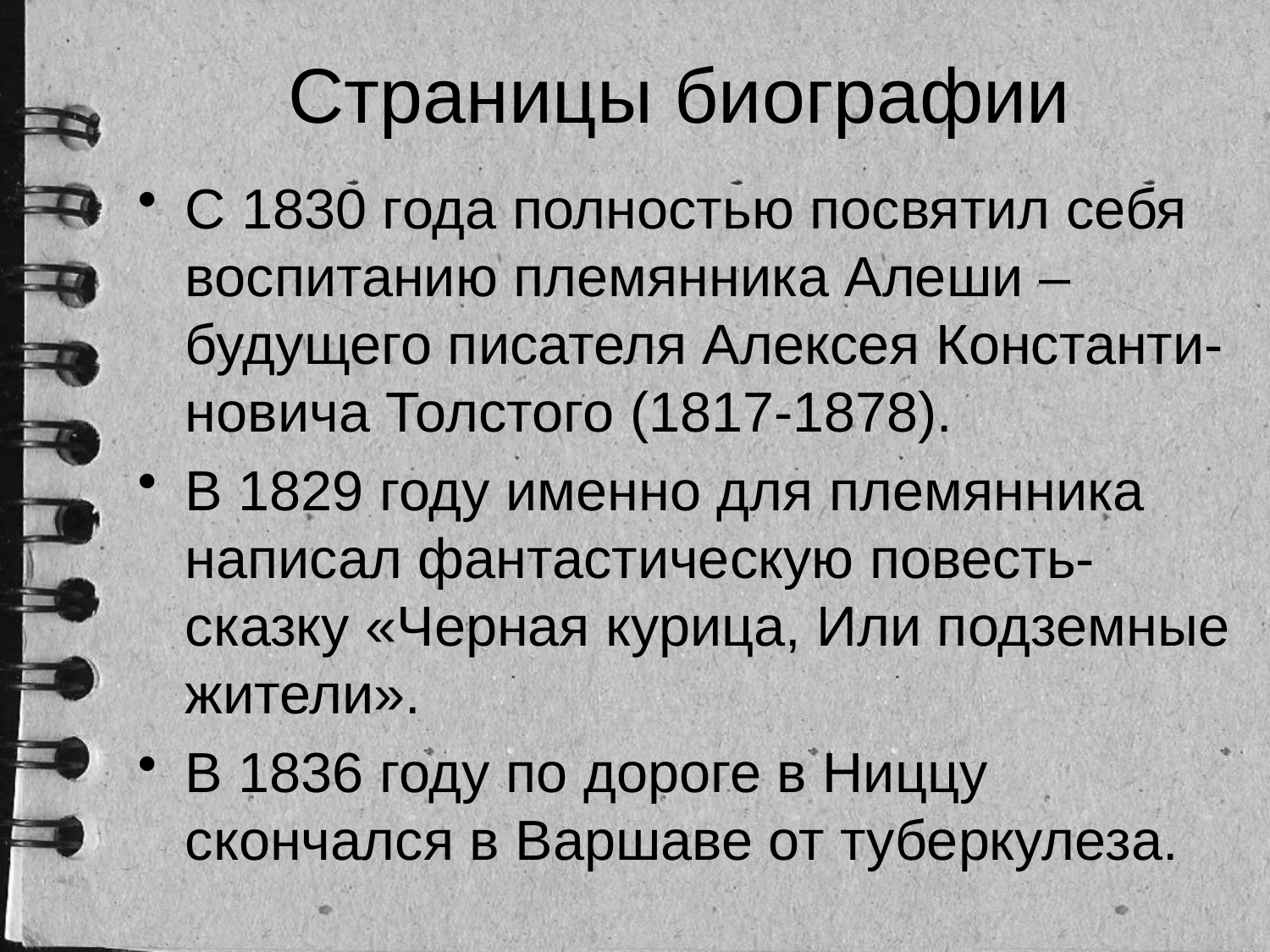

# Страницы биографии
С 1830 года полностью посвятил себя воспитанию племянника Алеши – будущего писателя Алексея Константи-новича Толстого (1817-1878).
В 1829 году именно для племянника написал фантастическую повесть-сказку «Черная курица, Или подземные жители».
В 1836 году по дороге в Ниццу скончался в Варшаве от туберкулеза.